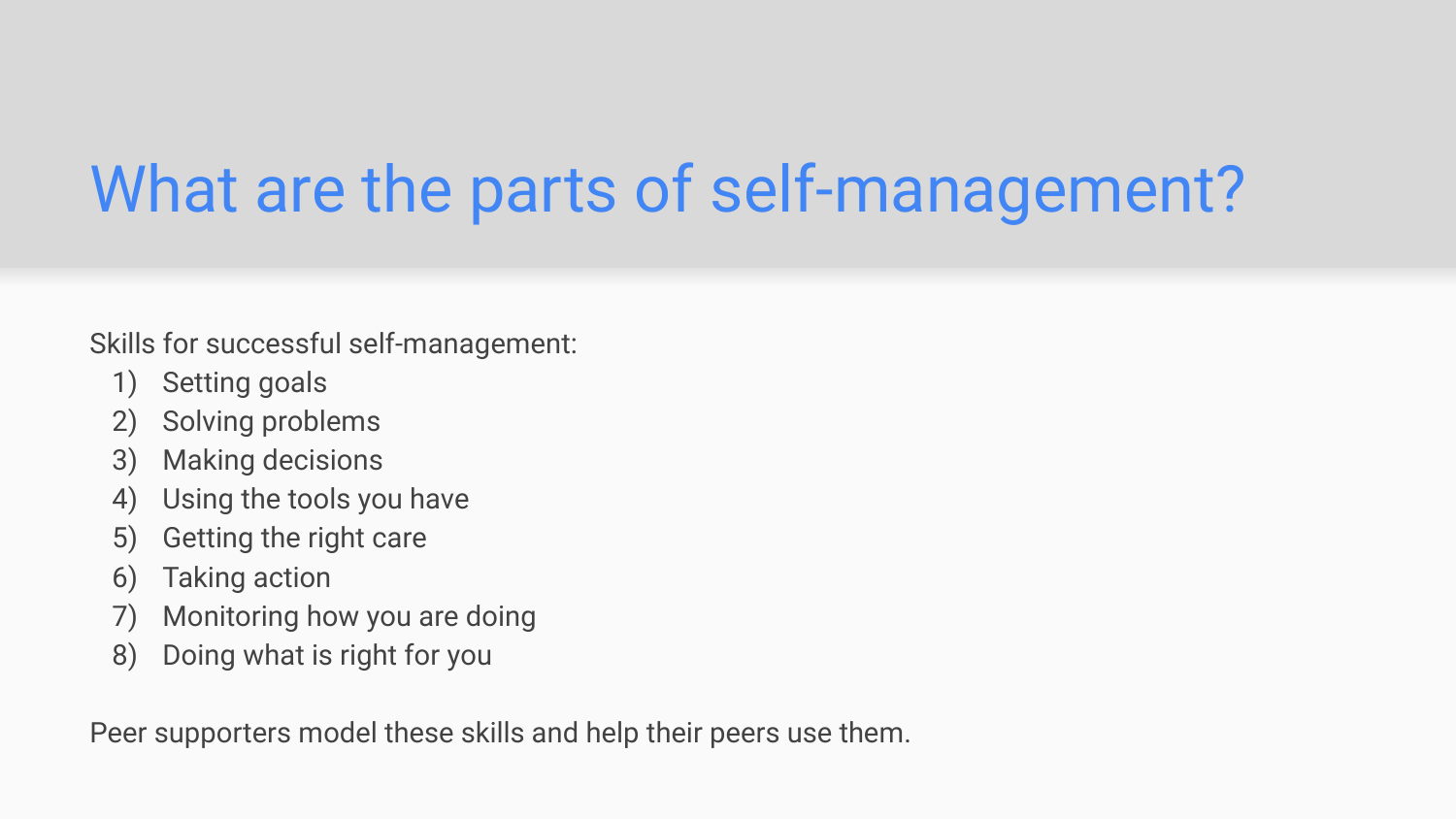

# What are the parts of self-management?
Skills for successful self-management:
Setting goals
Solving problems
Making decisions
Using the tools you have
Getting the right care
Taking action
Monitoring how you are doing
Doing what is right for you

Peer supporters model these skills and help their peers use them.